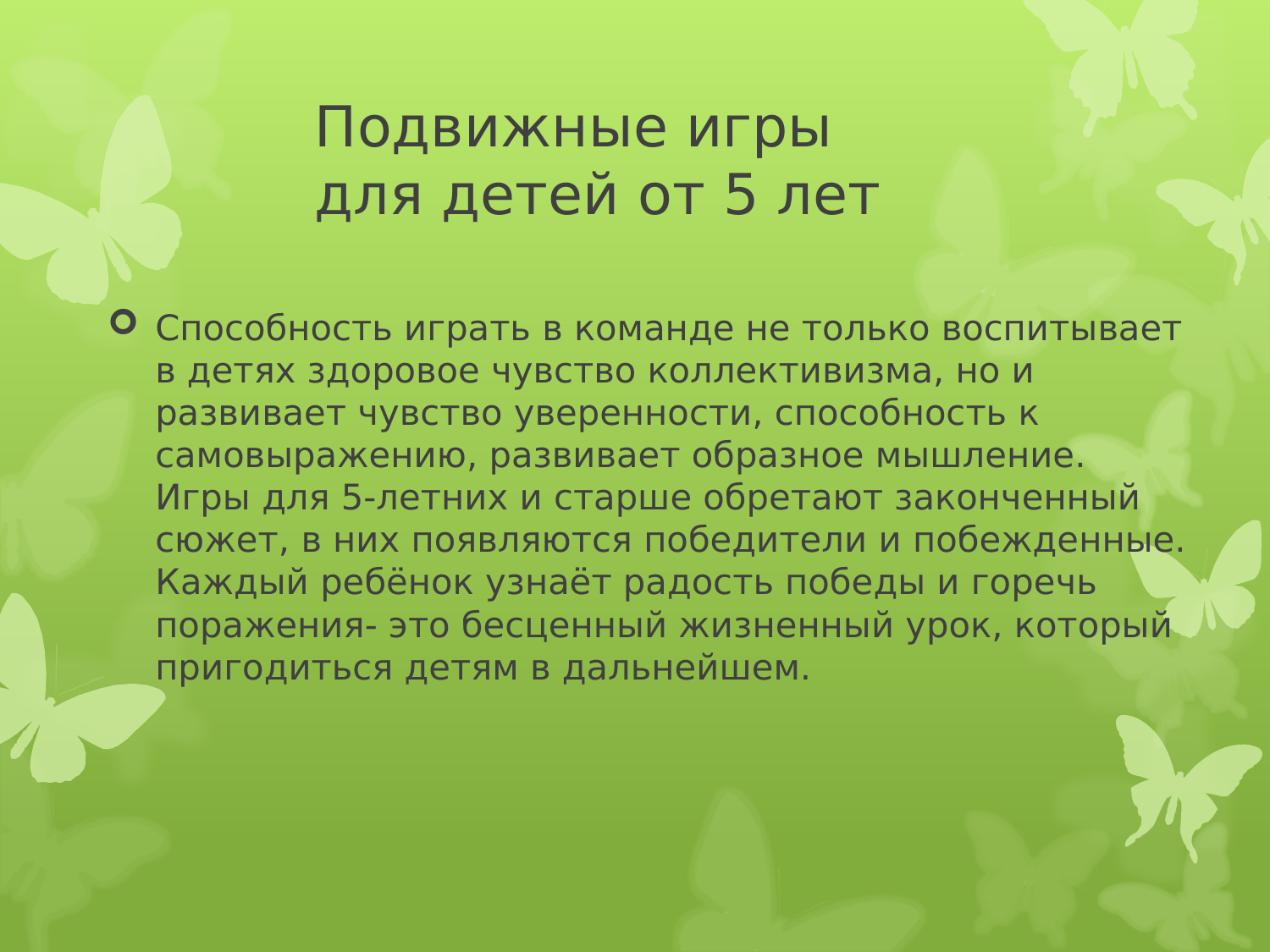

Способность играть в команде не только воспитывает в детях здоровое чувство коллективизма, но и развивает чувство уверенности, способность к самовыражению, развивает образное мышление. Игры для 5-летних и старше обретают законченный сюжет, в них появляются победители и побежденные. Каждый ребёнок узнаёт радость победы и горечь поражения- это бесценный жизненный урок, который пригодиться детям в дальнейшем.
# Подвижные игры для детей от 5 лет